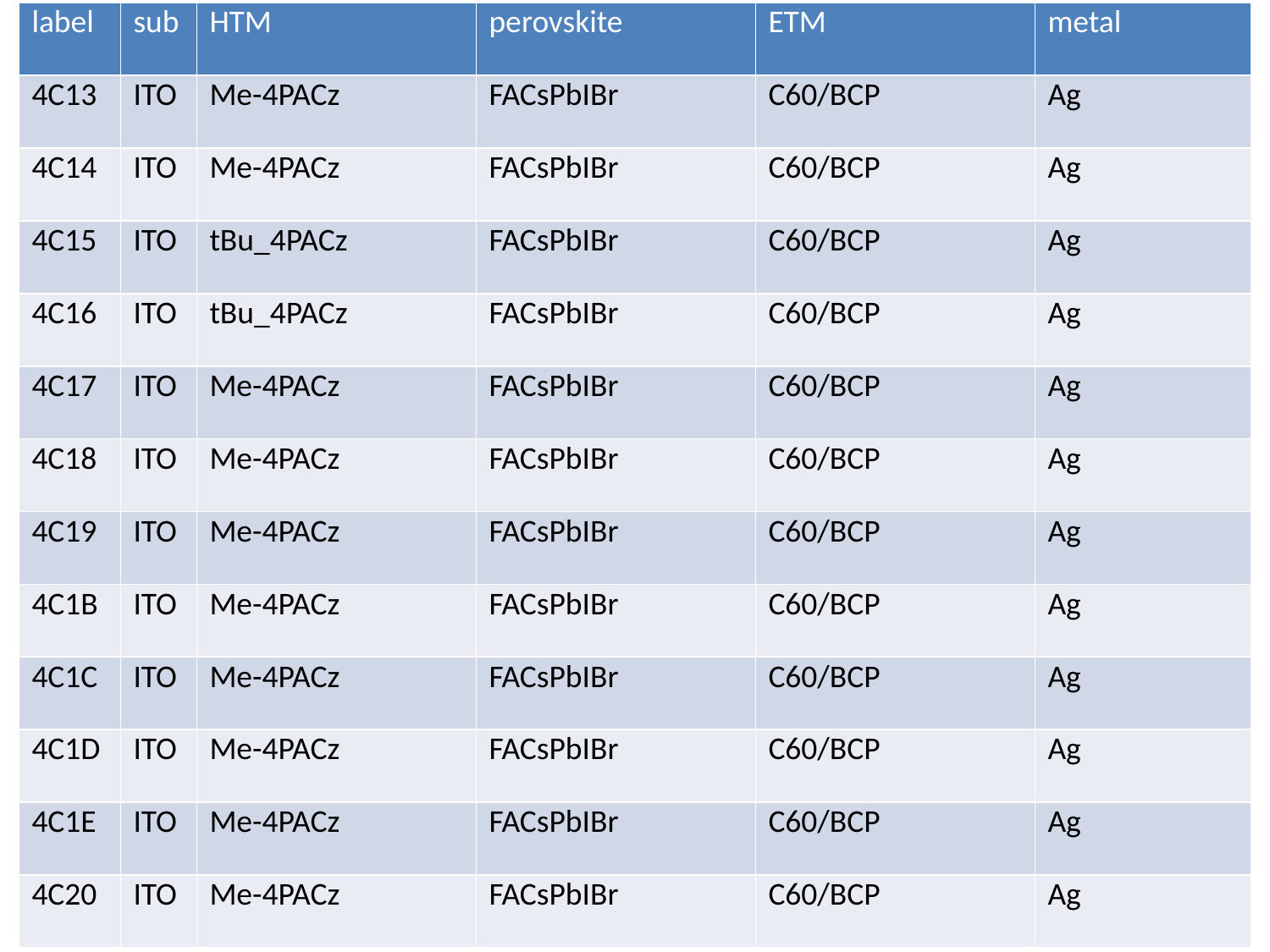

| label | sub | HTM | perovskite | ETM | metal |
| --- | --- | --- | --- | --- | --- |
| 4C13 | ITO | Me-4PACz | FACsPbIBr | C60/BCP | Ag |
| 4C14 | ITO | Me-4PACz | FACsPbIBr | C60/BCP | Ag |
| 4C15 | ITO | tBu\_4PACz | FACsPbIBr | C60/BCP | Ag |
| 4C16 | ITO | tBu\_4PACz | FACsPbIBr | C60/BCP | Ag |
| 4C17 | ITO | Me-4PACz | FACsPbIBr | C60/BCP | Ag |
| 4C18 | ITO | Me-4PACz | FACsPbIBr | C60/BCP | Ag |
| 4C19 | ITO | Me-4PACz | FACsPbIBr | C60/BCP | Ag |
| 4C1B | ITO | Me-4PACz | FACsPbIBr | C60/BCP | Ag |
| 4C1C | ITO | Me-4PACz | FACsPbIBr | C60/BCP | Ag |
| 4C1D | ITO | Me-4PACz | FACsPbIBr | C60/BCP | Ag |
| 4C1E | ITO | Me-4PACz | FACsPbIBr | C60/BCP | Ag |
| 4C20 | ITO | Me-4PACz | FACsPbIBr | C60/BCP | Ag |